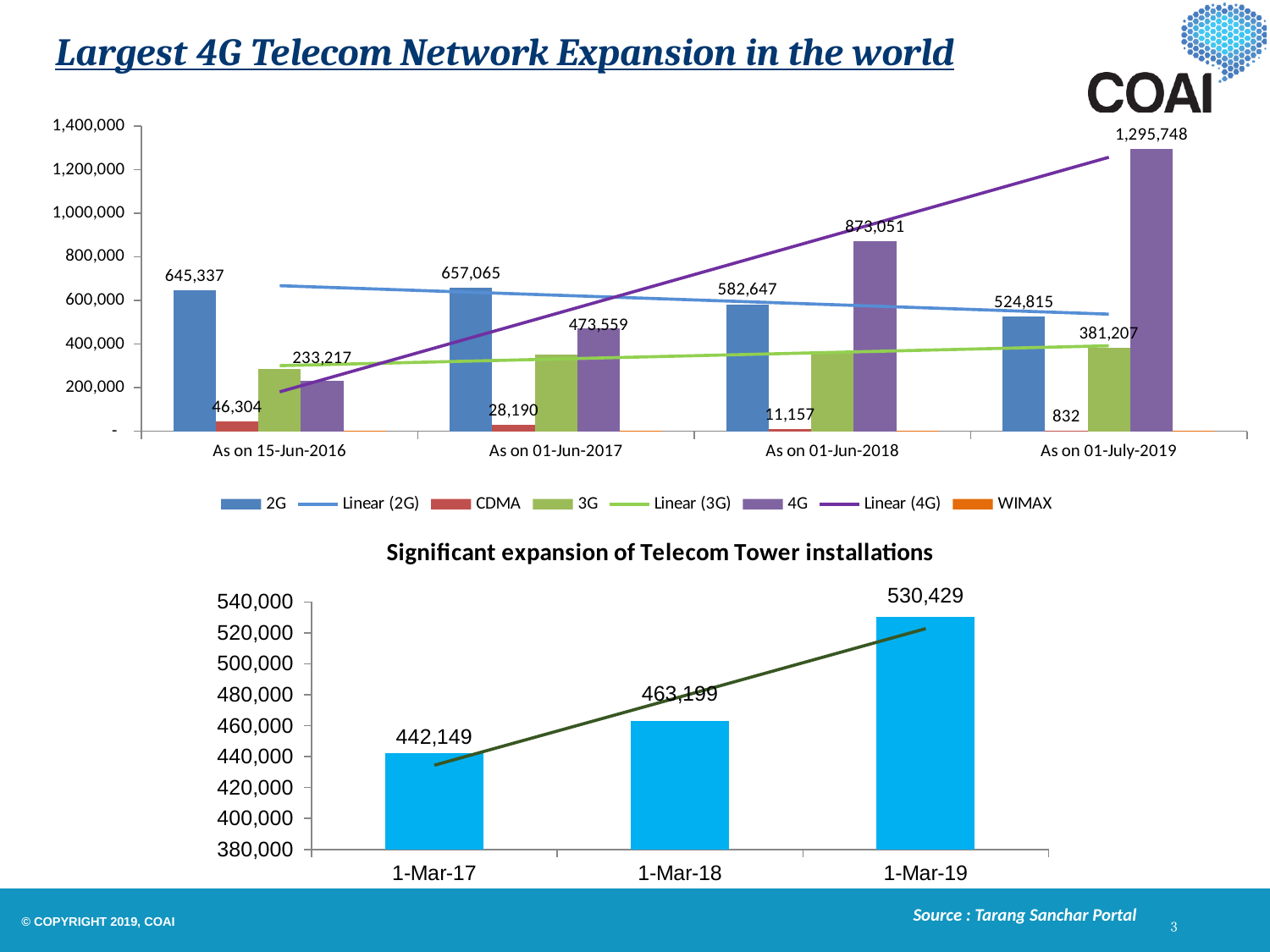

Largest 4G Telecom Network Expansion in the world

### Chart

| Category | 2G | CDMA | 3G | 4G | WIMAX |
|---|---|---|---|---|---|
| As on 15-Jun-2016 | 645337.0 | 46304.0 | 285932.0 | 233217.0 | 3669.0 |
| As on 01-Jun-2017 | 657065.0 | 28190.0 | 350530.0 | 473559.0 | 3818.0 |
| As on 01-Jun-2018 | 582647.0 | 11157.0 | 368237.0 | 873051.0 | 3535.0 |
| As on 01-July-2019 | 524815.0 | 832.0 | 381207.0 | 1295748.0 | 3034.0 |

### Chart: Significant expansion of Telecom Tower installations

| Category | Tower Count |
|---|---|
| 42795 | 442149.0 |
| 43160 | 463199.0 |
| 43525 | 530429.0 |
Source : Tarang Sanchar Portal